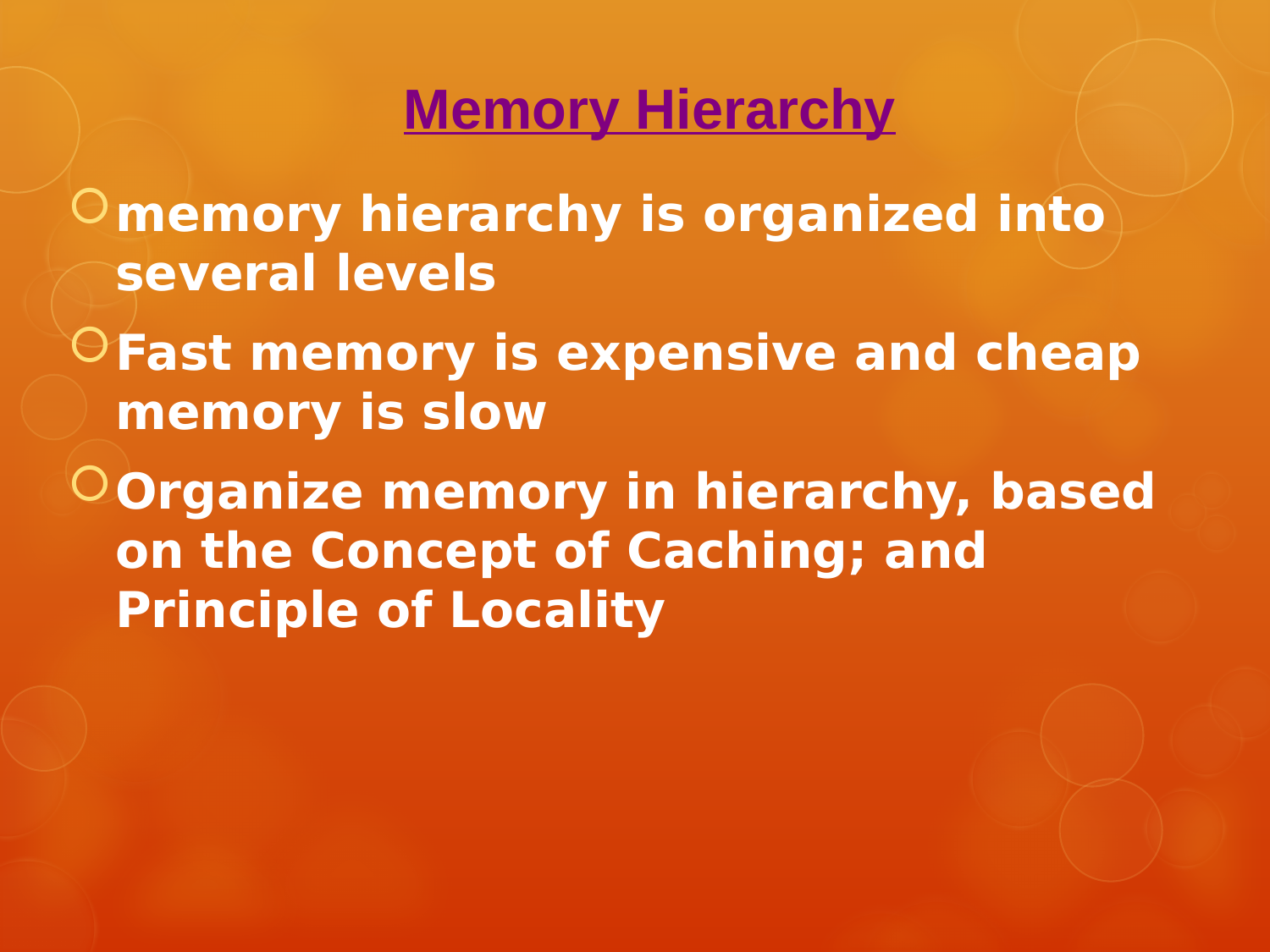

Memory Hierarchy
memory hierarchy is organized into several levels
Fast memory is expensive and cheap memory is slow
Organize memory in hierarchy, based on the Concept of Caching; and Principle of Locality